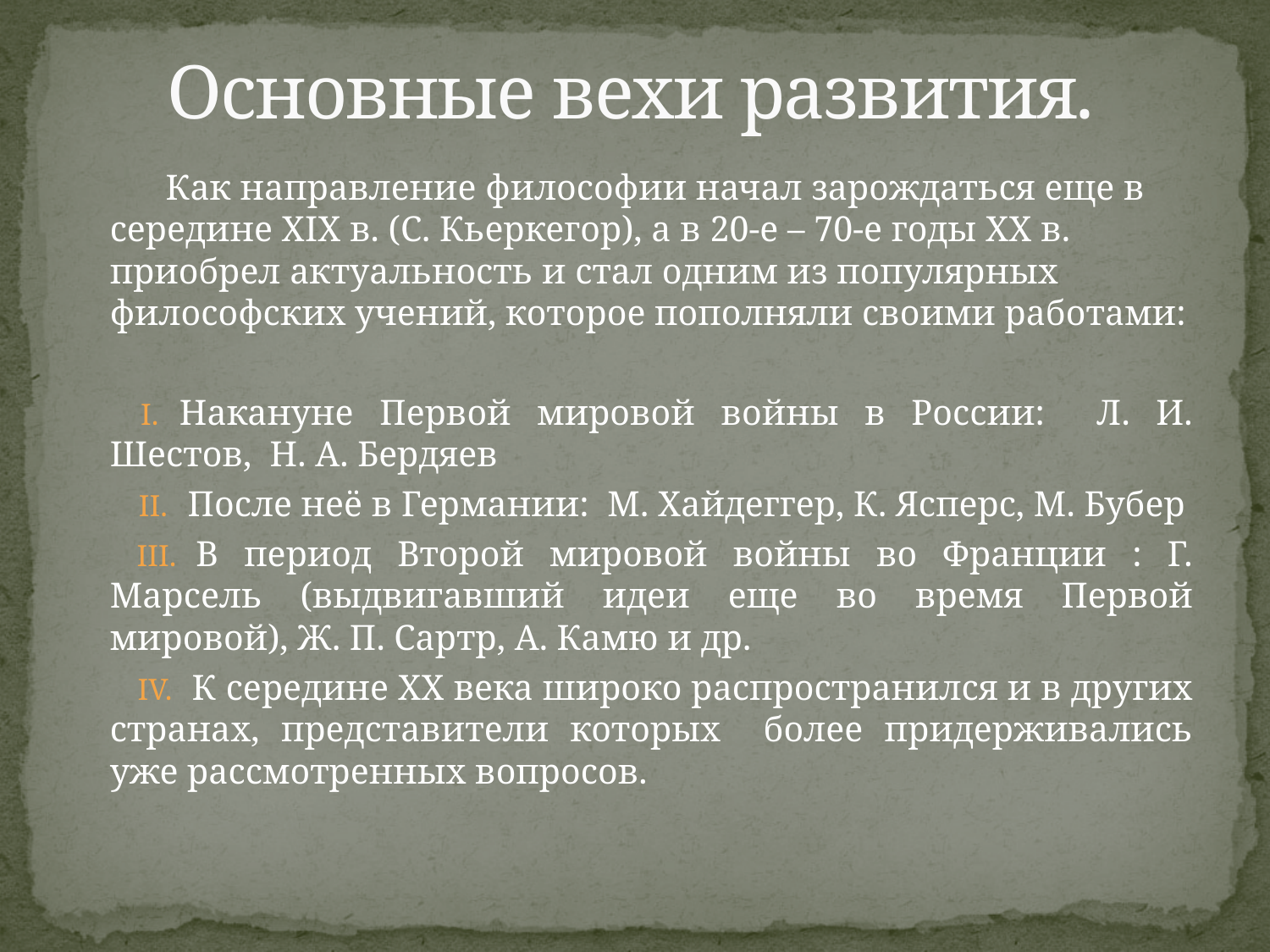

# Основные вехи развития.
Как направление философии начал зарождаться еще в середине ХIХ в. (С. Кьеркегор), а в 20-е – 70-е годы ХХ в. приобрел актуальность и стал одним из популярных философских учений, которое пополняли своими работами:

Накануне Первой мировой войны в России:  Л. И. Шестов,  Н. А. Бердяев
После неё в Германии:  М. Хайдеггер, К. Ясперс, М. Бубер
В период Второй мировой войны во Франции : Г. Марсель (выдвигавший идеи еще во время Первой мировой), Ж. П. Сартр, А. Камю и др.
К середине ХХ века широко распространился и в других странах, представители которых  более придерживались уже рассмотренных вопросов.